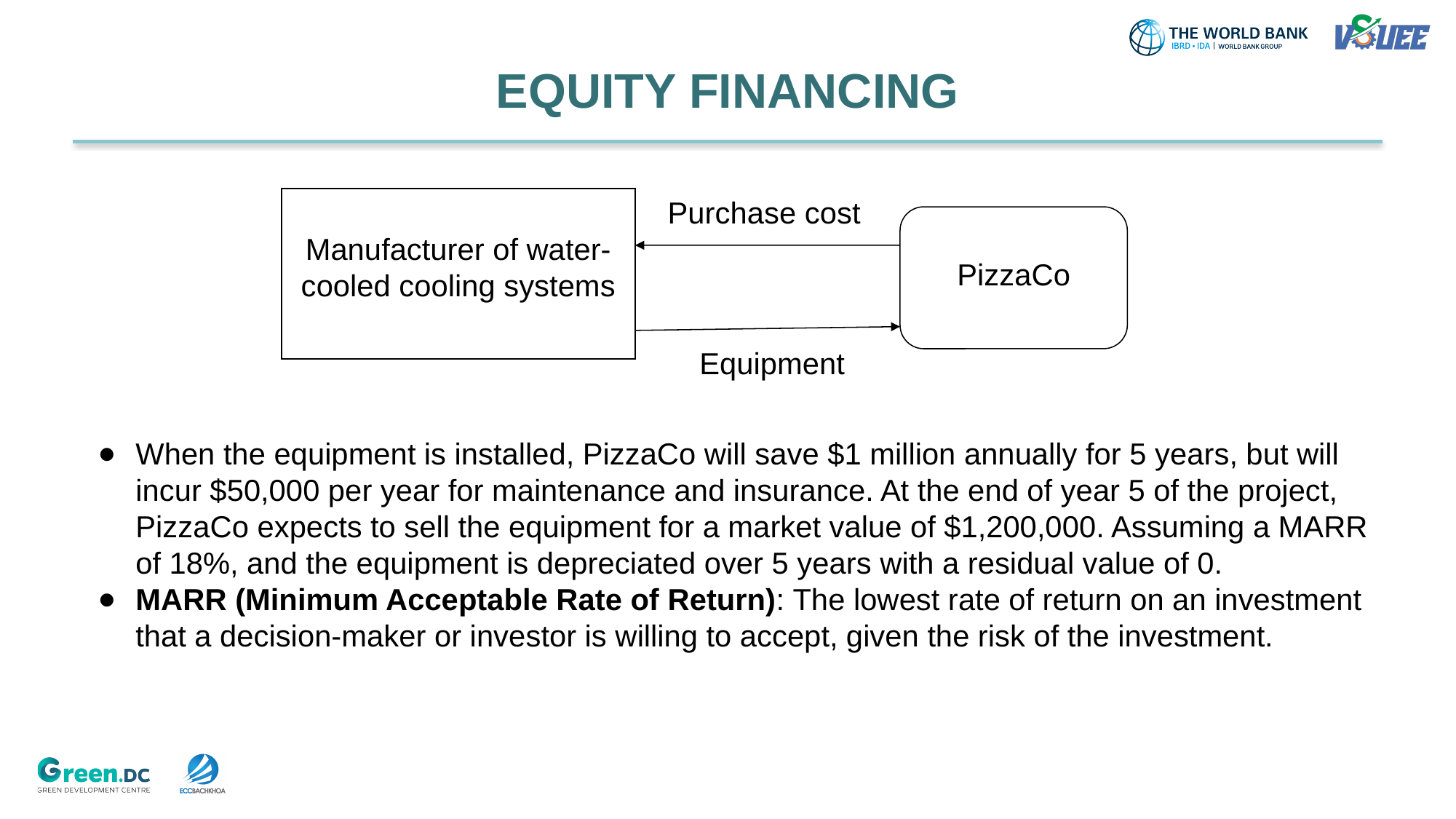

# EQUITY FINANCING

Manufacturer of water-cooled cooling systems
Purchase cost

PizzaCo

Equipment
When the equipment is installed, PizzaCo will save $1 million annually for 5 years, but will incur $50,000 per year for maintenance and insurance. At the end of year 5 of the project, PizzaCo expects to sell the equipment for a market value of $1,200,000. Assuming a MARR of 18%, and the equipment is depreciated over 5 years with a residual value of 0.
MARR (Minimum Acceptable Rate of Return): The lowest rate of return on an investment that a decision-maker or investor is willing to accept, given the risk of the investment.